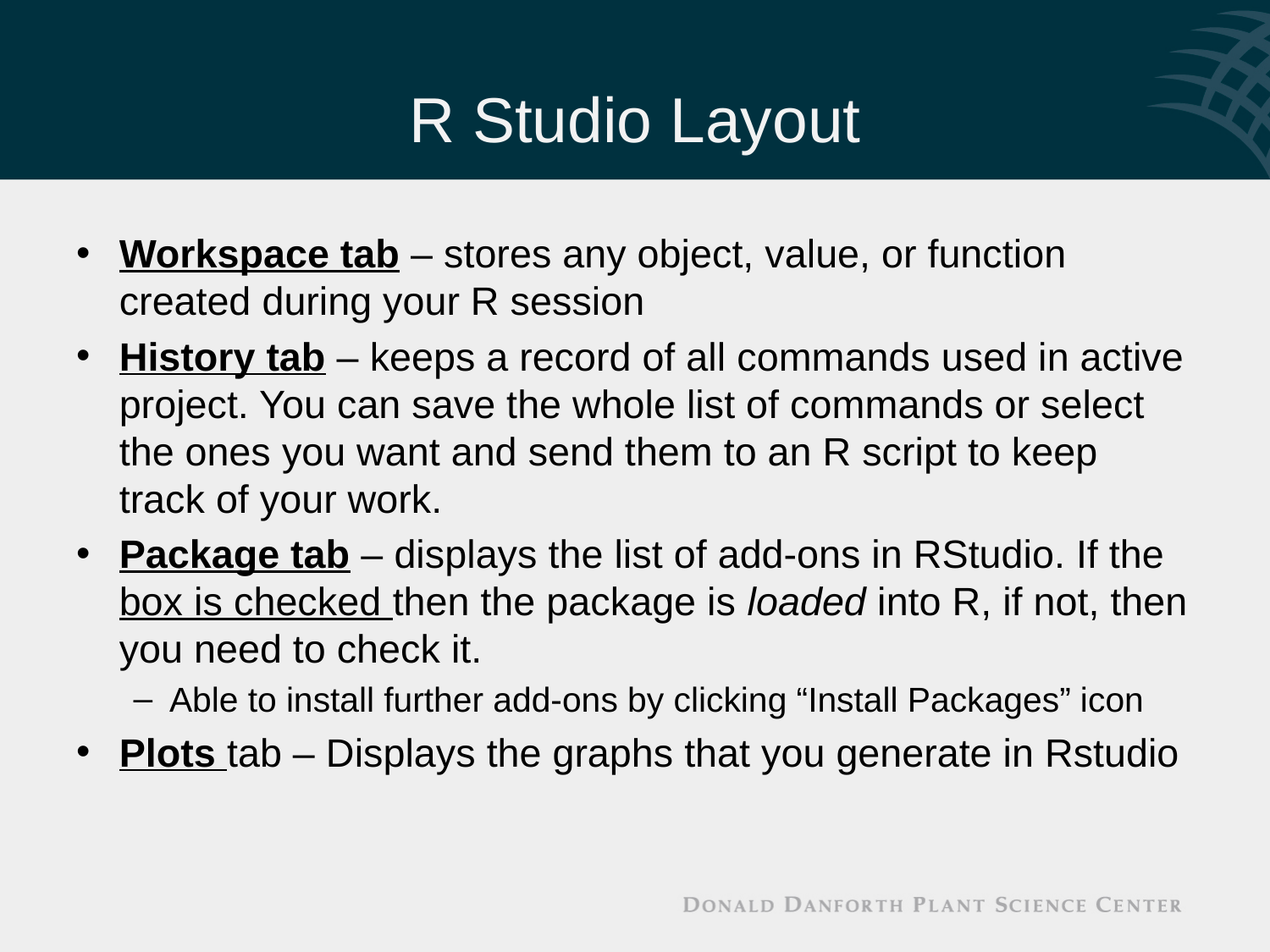

# R Studio Layout
Workspace tab – stores any object, value, or function created during your R session
History tab – keeps a record of all commands used in active project. You can save the whole list of commands or select the ones you want and send them to an R script to keep track of your work.
Package tab – displays the list of add-ons in RStudio. If the box is checked then the package is loaded into R, if not, then you need to check it.
Able to install further add-ons by clicking “Install Packages” icon
Plots tab – Displays the graphs that you generate in Rstudio